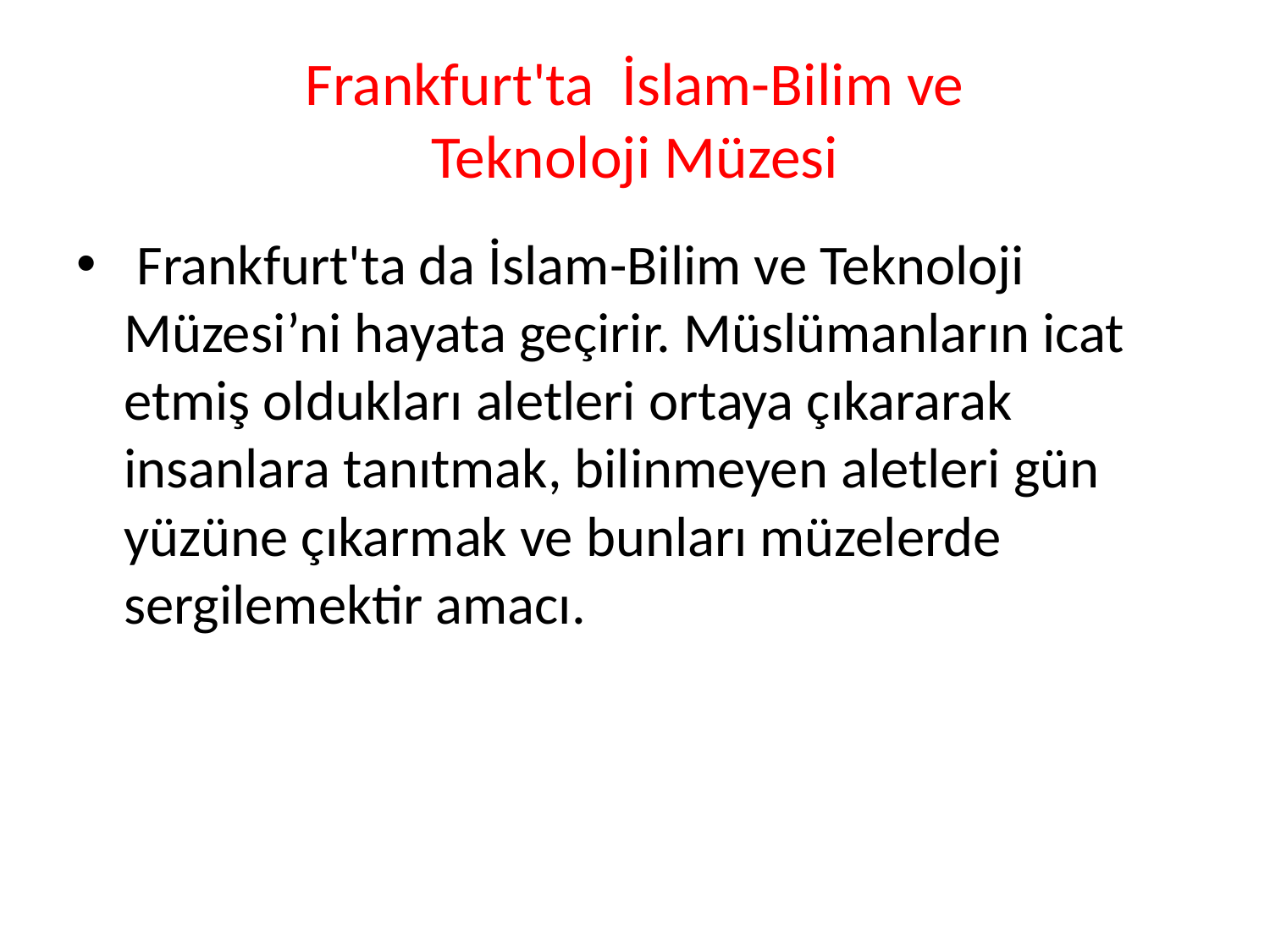

# Frankfurt'ta  İslam-Bilim ve Teknoloji Müzesi
 Frankfurt'ta da İslam-Bilim ve Teknoloji Müzesi’ni hayata geçirir. Müslümanların icat etmiş oldukları aletleri ortaya çıkararak insanlara tanıtmak, bilinmeyen aletleri gün yüzüne çıkarmak ve bunları müzelerde sergilemektir amacı.